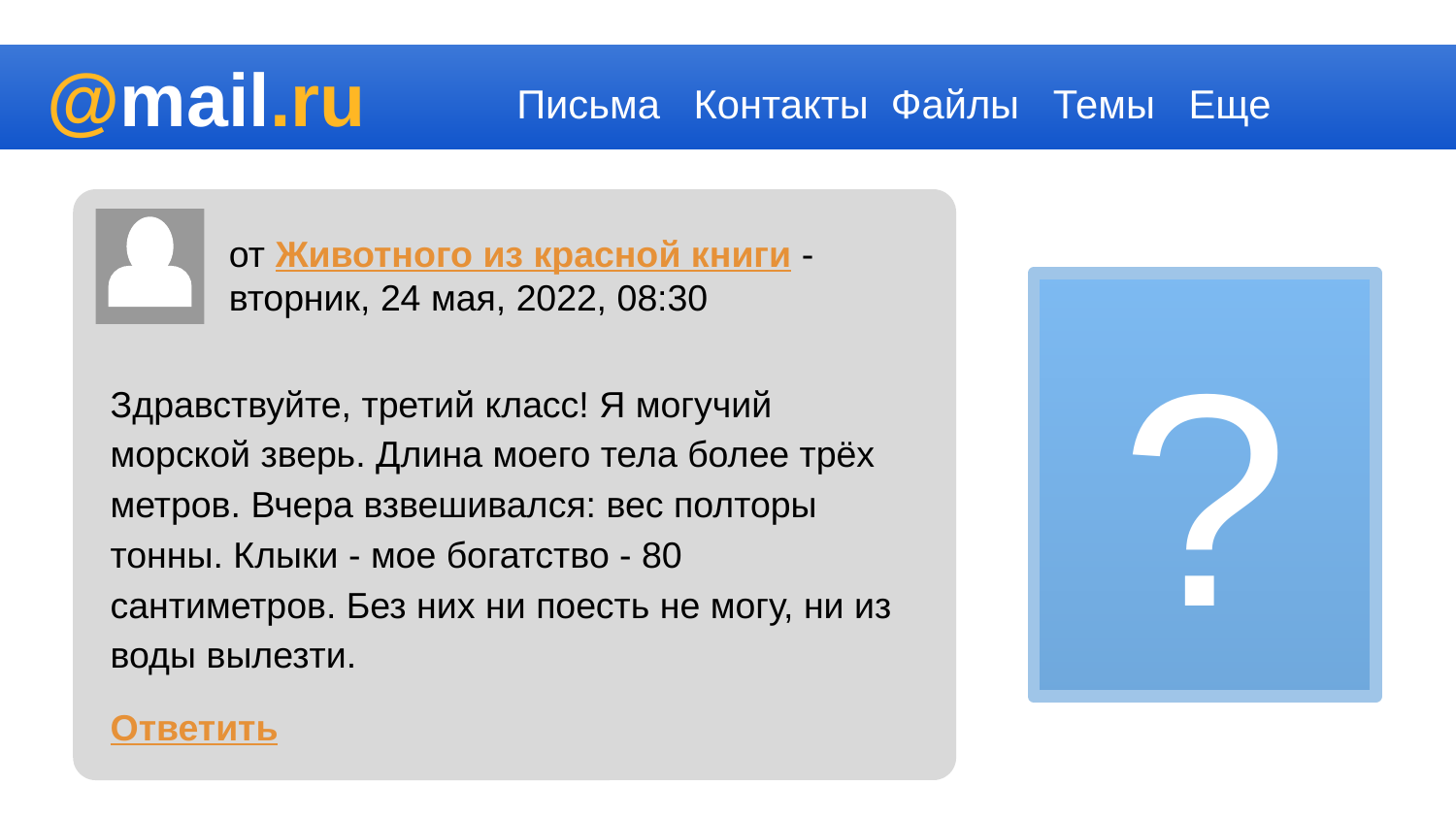

@mail.ru

Письма   Контакты  Файлы   Темы   Еще

от Животного из красной книги - вторник, 24 мая, 2022, 08:30

?
Здравствуйте, третий класс! Я могучий морской зверь. Длина моего тела более трёх метров. Вчера взвешивался: вес полторы тонны. Клыки - мое богатство - 80 сантиметров. Без них ни поесть не могу, ни из воды вылезти.

Ответить